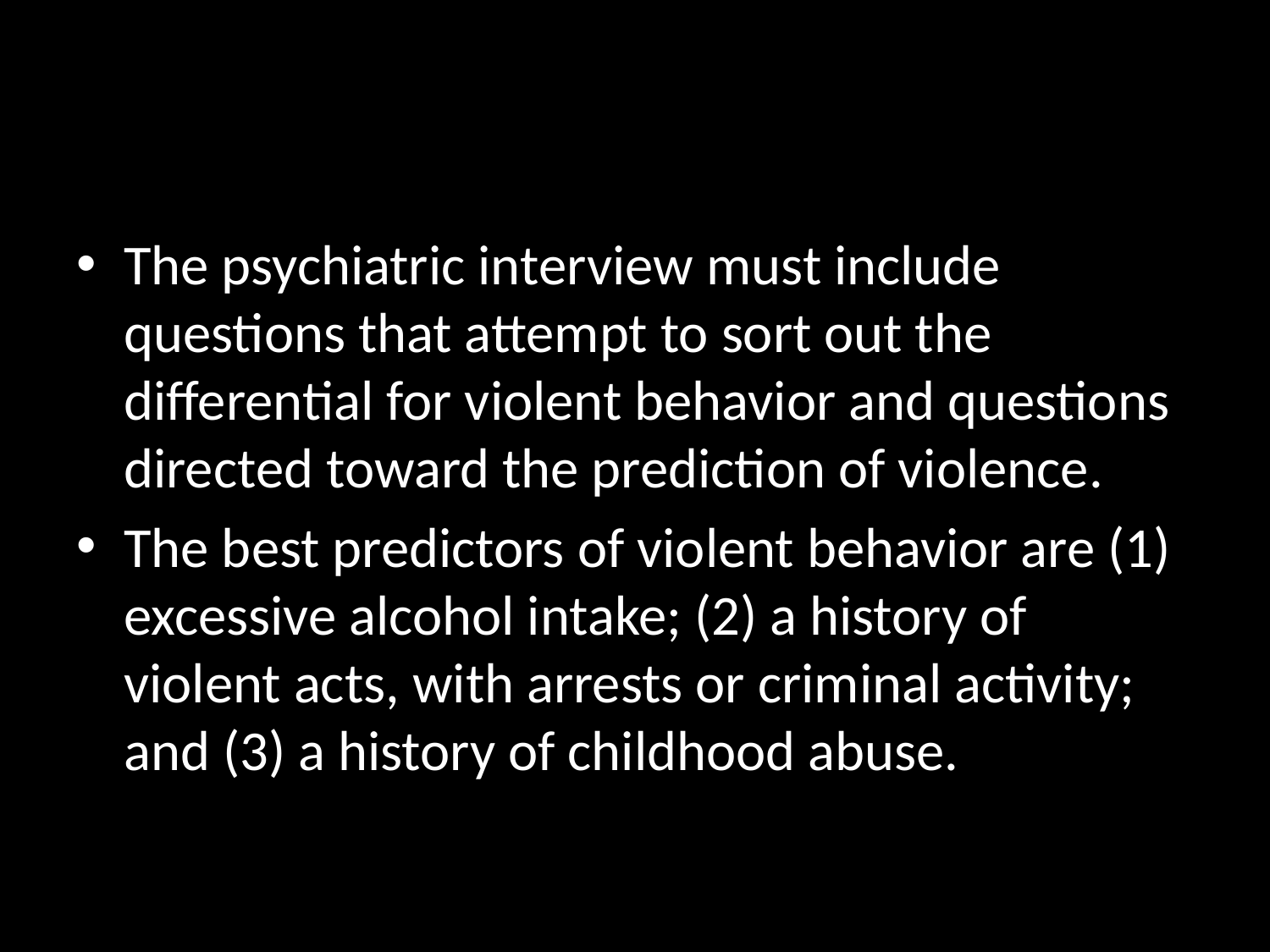

#
The psychiatric interview must include questions that attempt to sort out the differential for violent behavior and questions directed toward the prediction of violence.
The best predictors of violent behavior are (1) excessive alcohol intake; (2) a history of violent acts, with arrests or criminal activity; and (3) a history of childhood abuse.